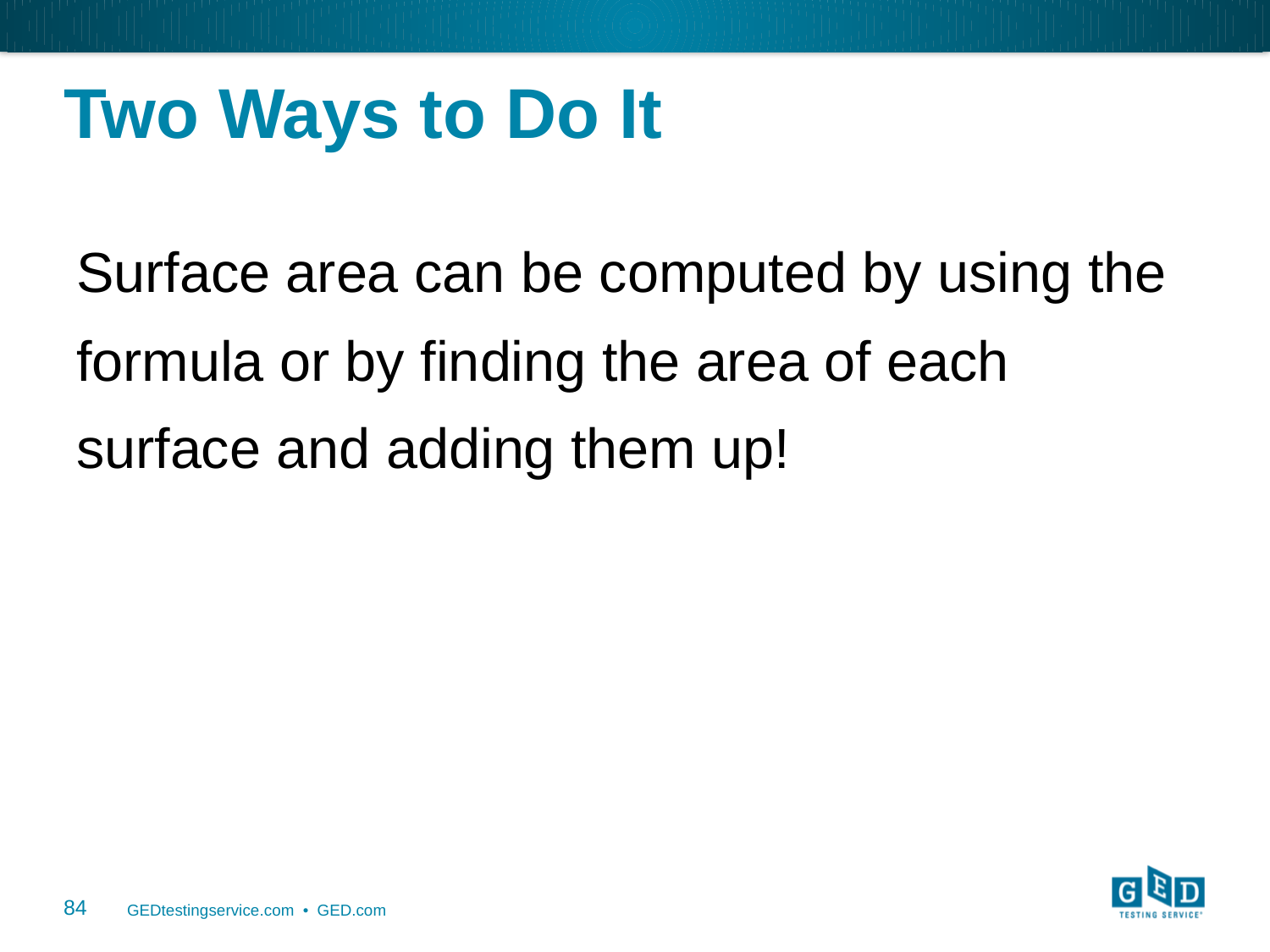

# Two Ways to Do It
Surface area can be computed by using the formula or by finding the area of each surface and adding them up!

84